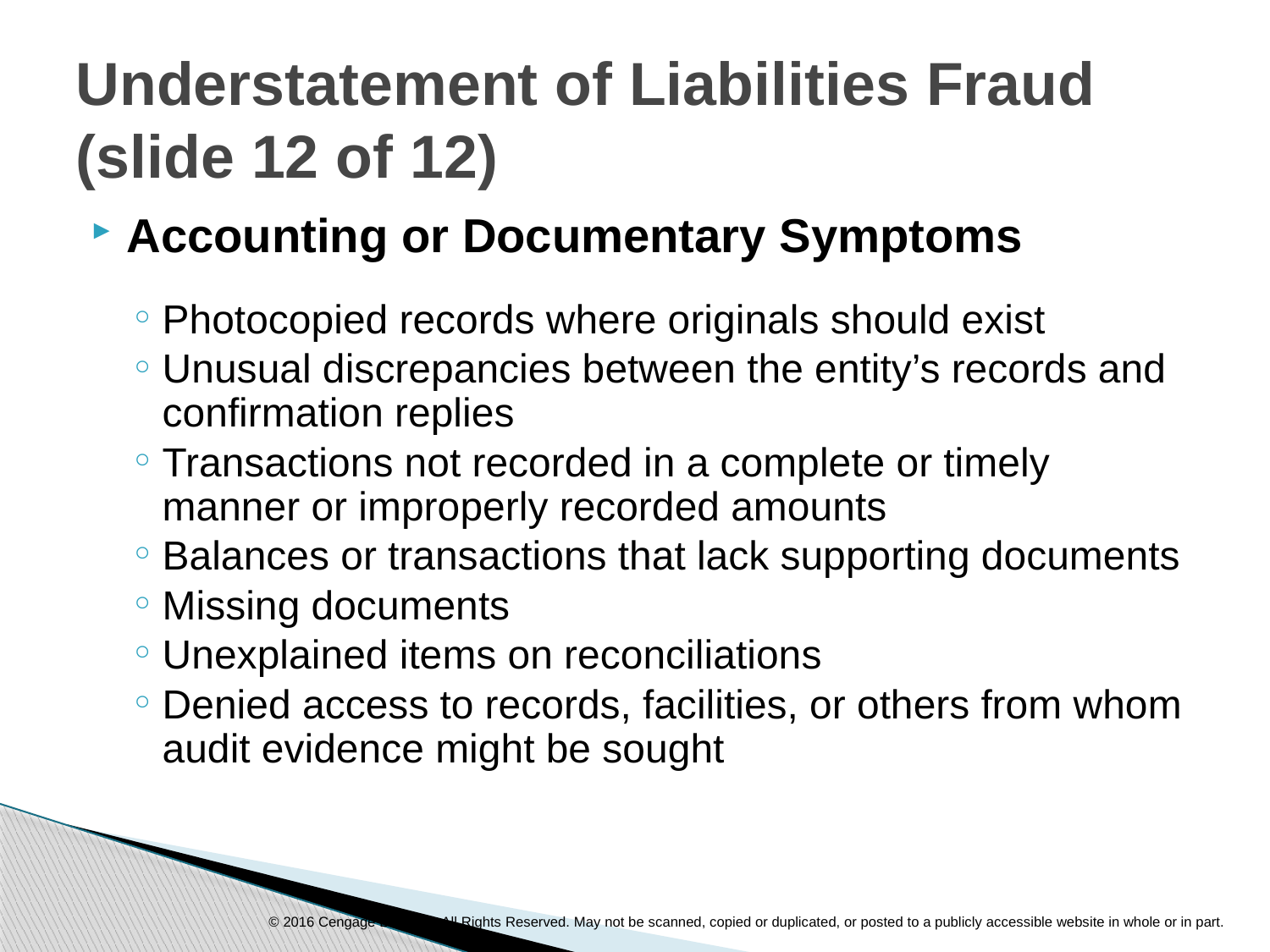

# Understatement of Liabilities Fraud (slide 12 of 12)
Accounting or Documentary Symptoms

Photocopied records where originals should exist
Unusual discrepancies between the entity’s records and confirmation replies
Transactions not recorded in a complete or timely manner or improperly recorded amounts
Balances or transactions that lack supporting documents
Missing documents
Unexplained items on reconciliations
Denied access to records, facilities, or others from whom audit evidence might be sought
© 2016 Cengage Learning. All Rights Reserved. May not be scanned, copied or duplicated, or posted to a publicly accessible website in whole or in part.